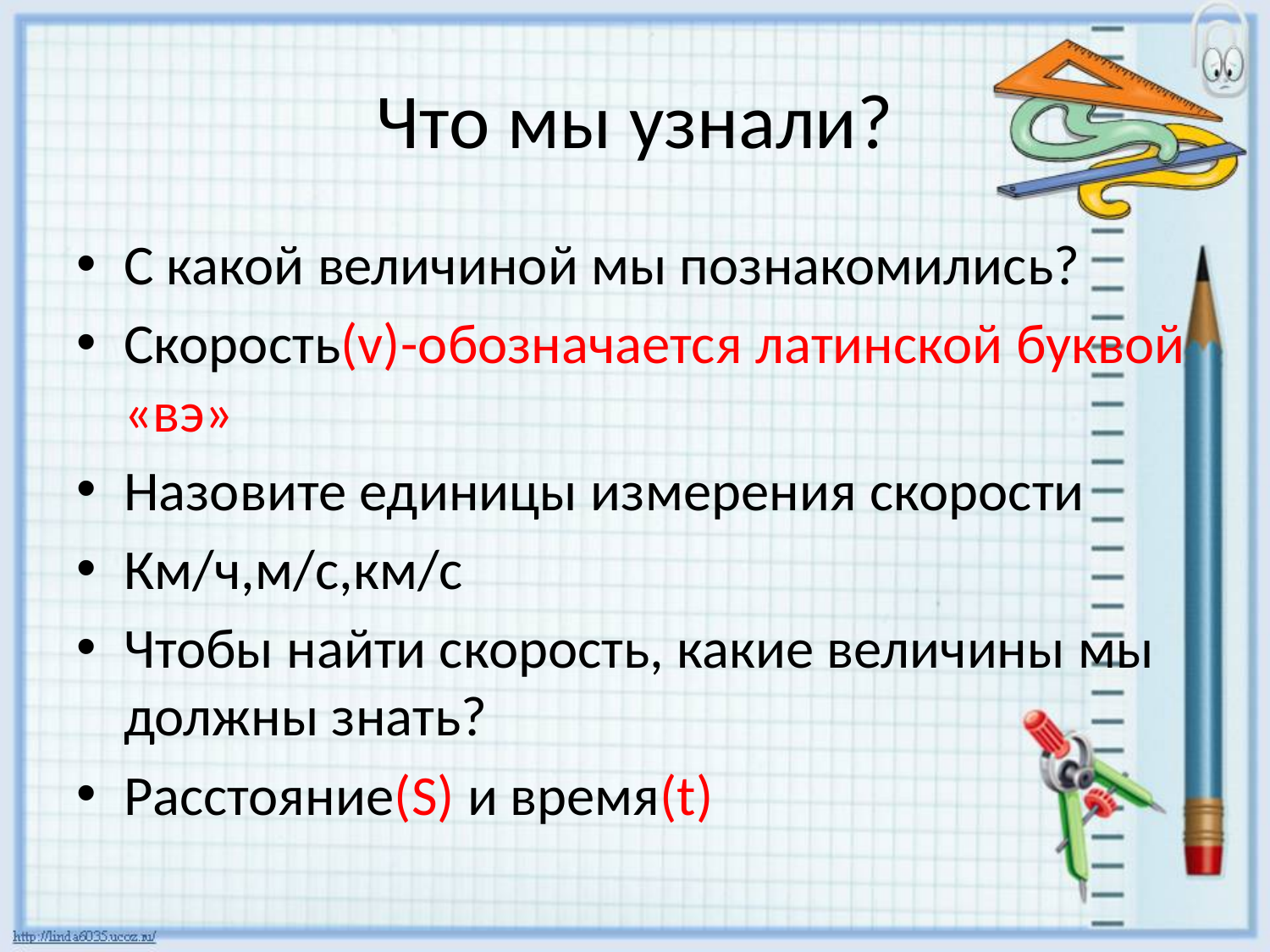

# Что мы узнали?
С какой величиной мы познакомились?
Скорость(v)-обозначается латинской буквой «вэ»
Назовите единицы измерения скорости
Км/ч,м/с,км/с
Чтобы найти скорость, какие величины мы должны знать?
Расстояние(S) и время(t)